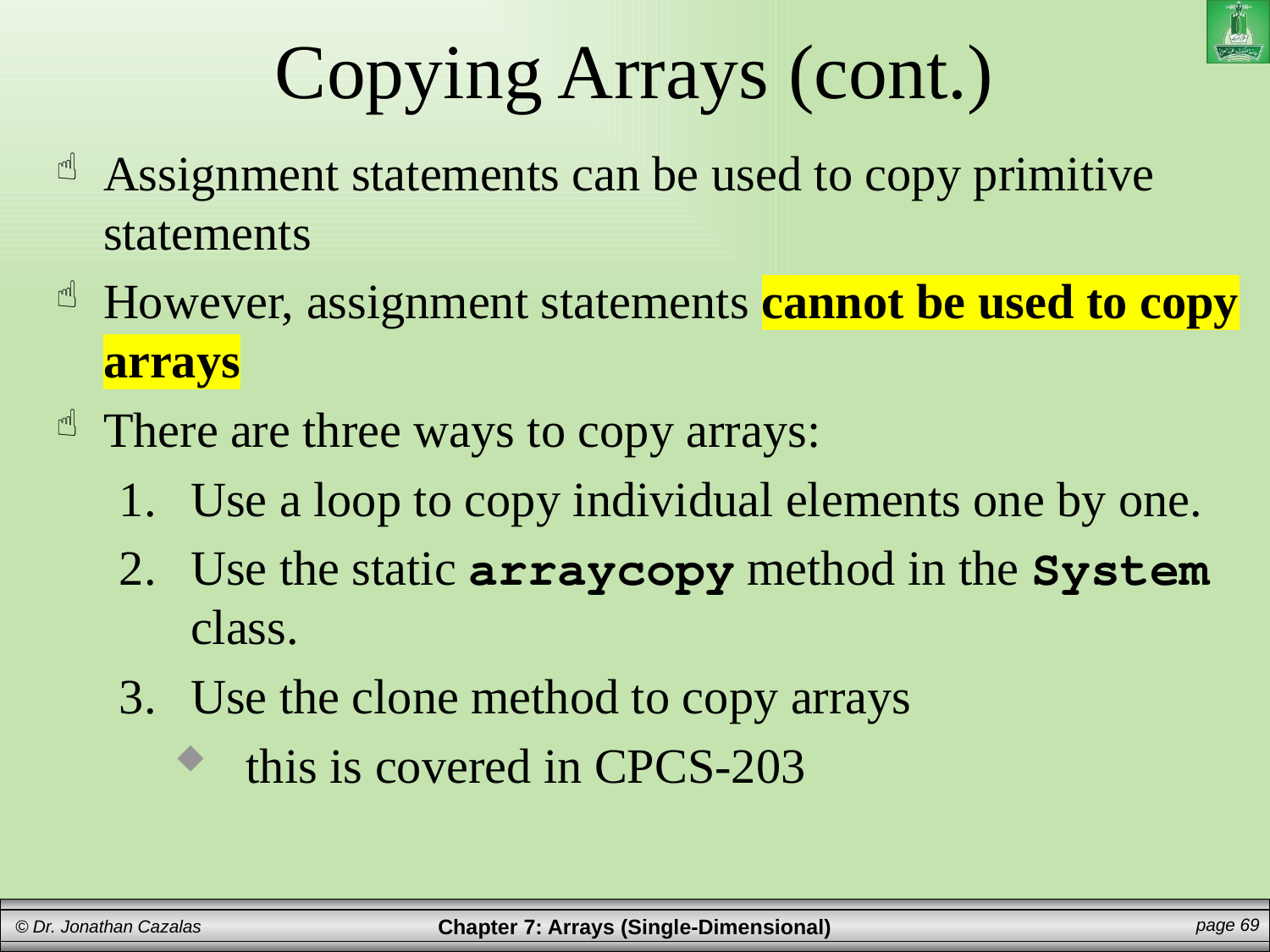

# Copying Arrays (cont.)
Assignment statements can be used to copy primitive statements
However, assignment statements cannot be used to copy arrays
There are three ways to copy arrays:
Use a loop to copy individual elements one by one.
Use the static arraycopy method in the System class.
Use the clone method to copy arrays
this is covered in CPCS-203